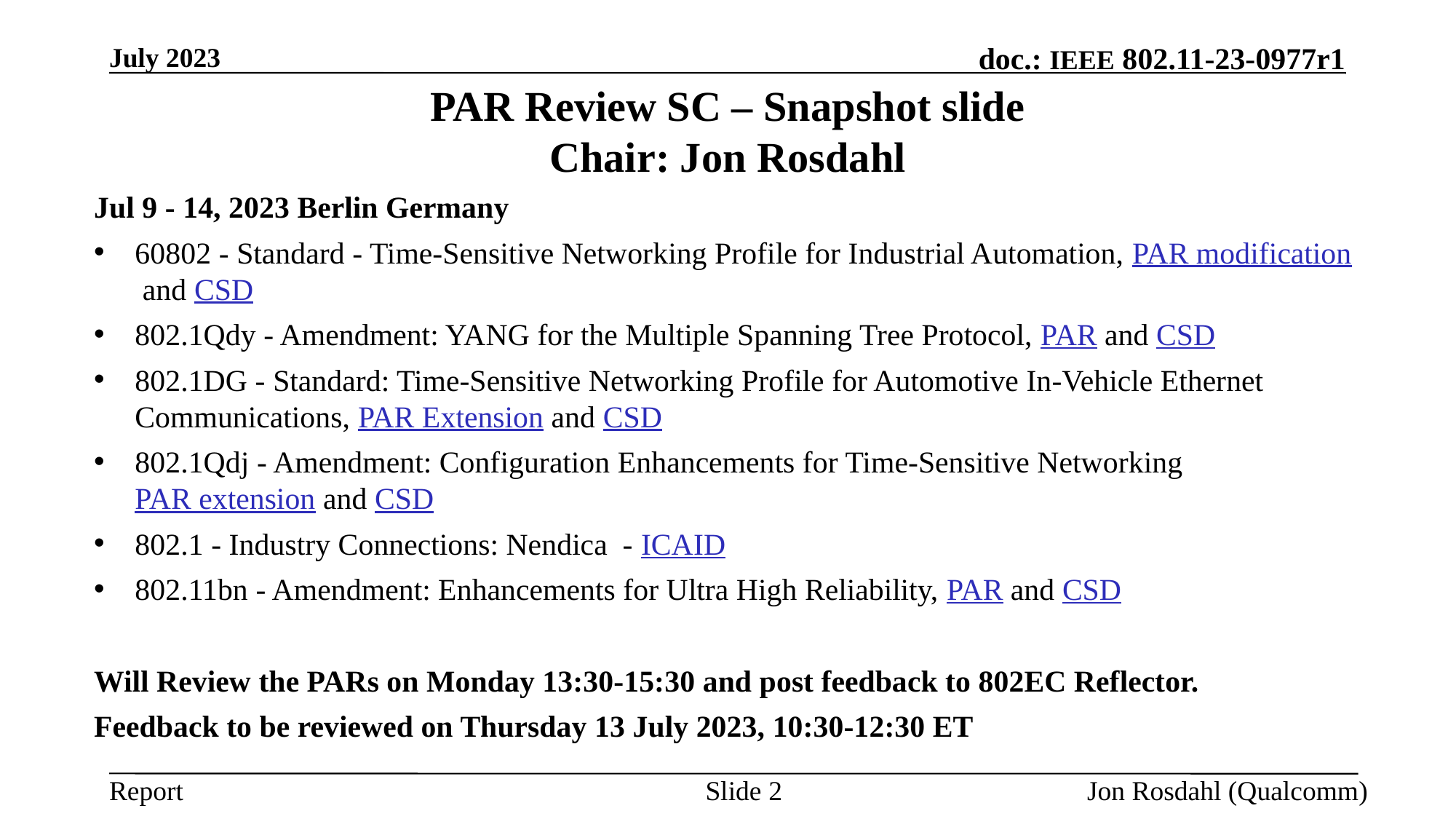

July 2023
# PAR Review SC – Snapshot slide Chair: Jon Rosdahl
Jul 9 - 14, 2023 Berlin Germany
60802 - Standard - Time-Sensitive Networking Profile for Industrial Automation, PAR modification and CSD
802.1Qdy - Amendment: YANG for the Multiple Spanning Tree Protocol, PAR and CSD
802.1DG - Standard: Time-Sensitive Networking Profile for Automotive In-Vehicle Ethernet Communications, PAR Extension and CSD
802.1Qdj - Amendment: Configuration Enhancements for Time-Sensitive Networking  PAR extension and CSD
802.1 - Industry Connections: Nendica  - ICAID
802.11bn - Amendment: Enhancements for Ultra High Reliability, PAR and CSD

Will Review the PARs on Monday 13:30-15:30 and post feedback to 802EC Reflector.
Feedback to be reviewed on Thursday 13 July 2023, 10:30-12:30 ET
Slide 2
Jon Rosdahl (Qualcomm)